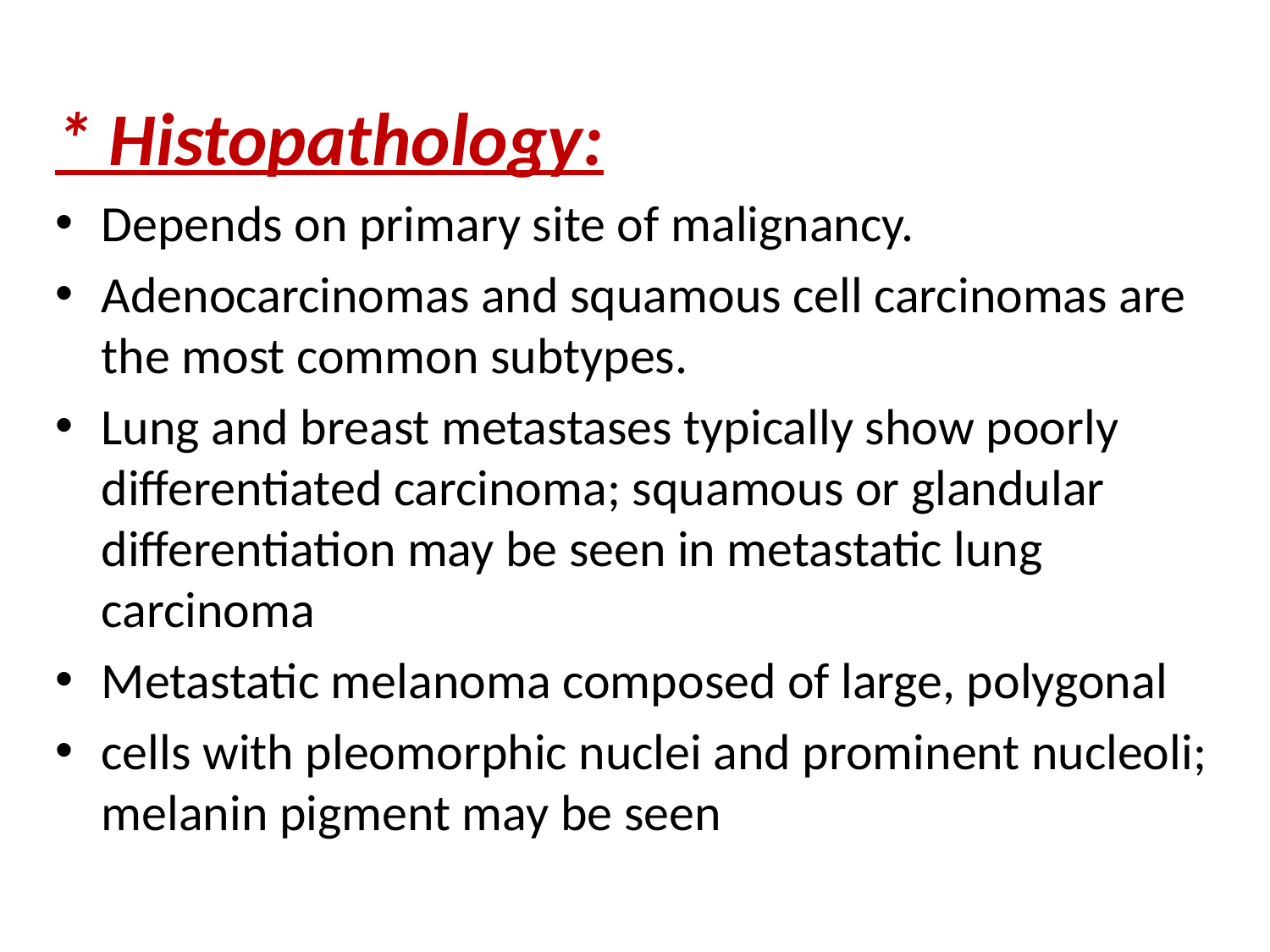

* Histopathology:
Depends on primary site of malignancy.
Adenocarcinomas and squamous cell carcinomas are the most common subtypes.
Lung and breast metastases typically show poorly differentiated carcinoma; squamous or glandular differentiation may be seen in metastatic lung carcinoma
Metastatic melanoma composed of large, polygonal
cells with pleomorphic nuclei and prominent nucleoli; melanin pigment may be seen